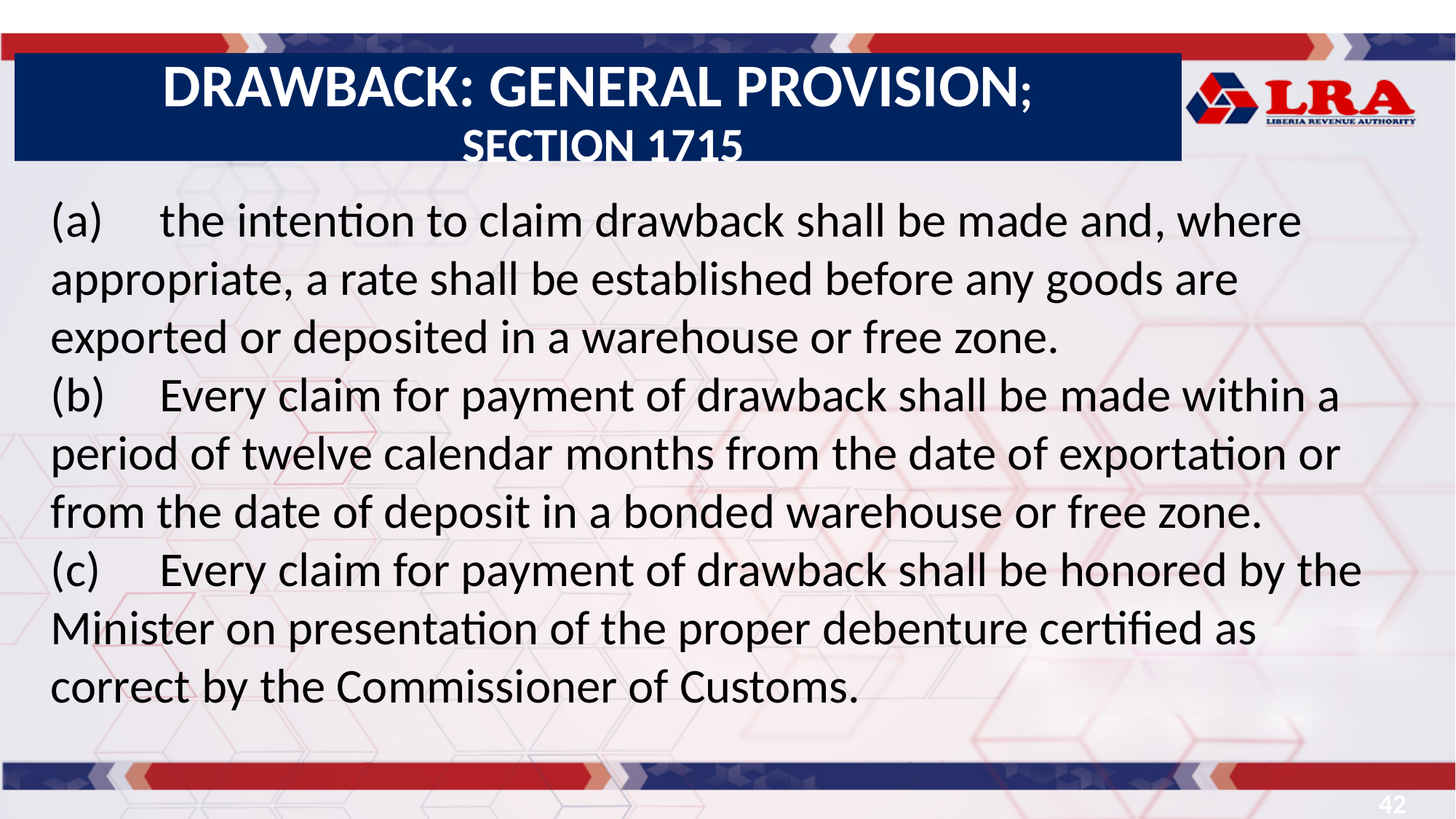

DRAWBACK: GENERAL PROVISION;
 SECTION 1715

(a)	the intention to claim drawback shall be made and, where appropriate, a rate shall be established before any goods are exported or deposited in a warehouse or free zone.
(b)	Every claim for payment of drawback shall be made within a period of twelve calendar months from the date of exportation or from the date of deposit in a bonded warehouse or free zone.
(c)	Every claim for payment of drawback shall be honored by the Minister on presentation of the proper debenture certified as correct by the Commissioner of Customs.
42